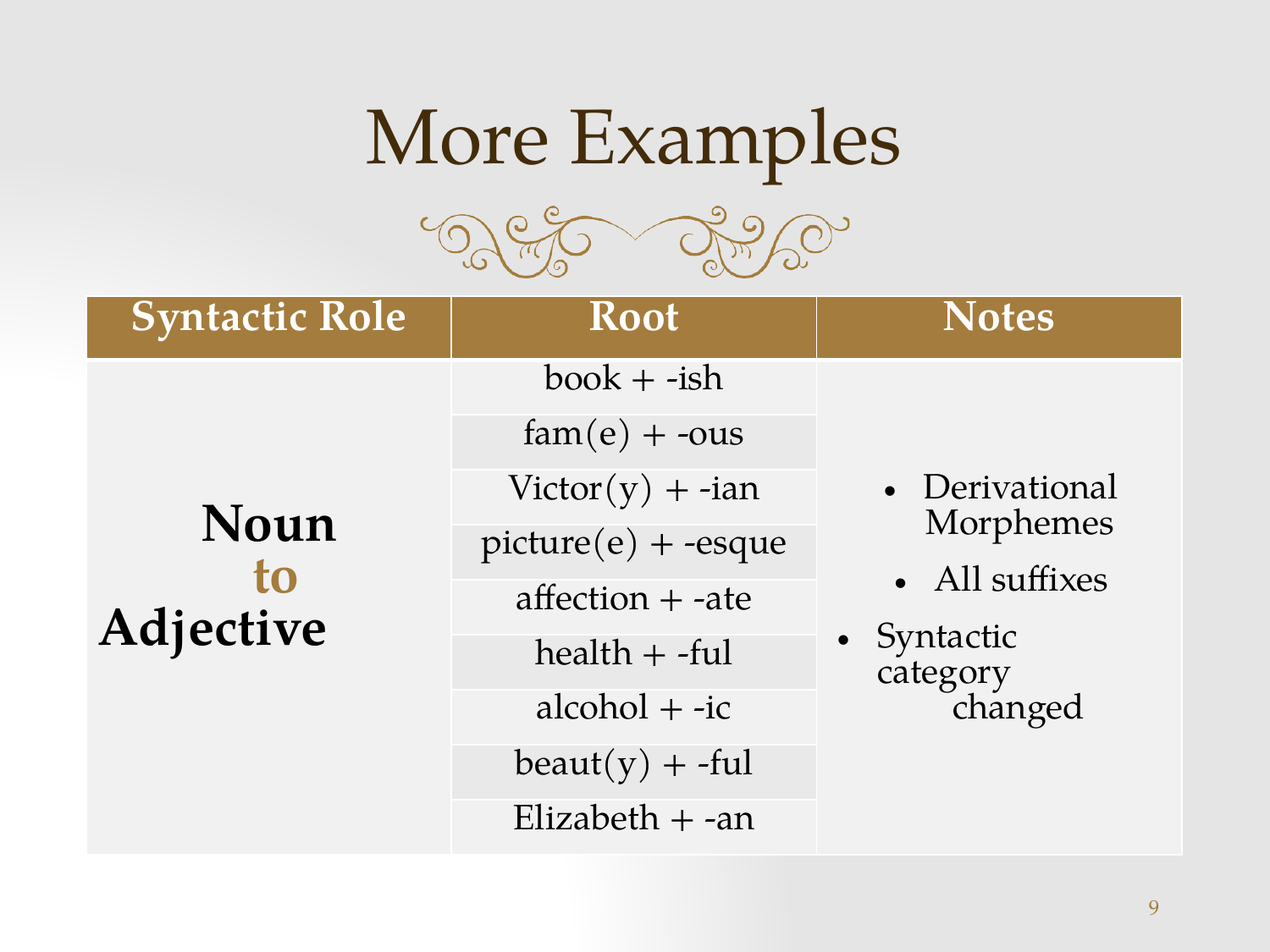

# More Examples
| Syntactic Role | Root | Notes |
| --- | --- | --- |
| Noun to Adjective | book + -ish | Derivational Morphemes All suffixes Syntactic category changed |
|  | fam(e) + -ous |  |
|  | Victor(y) + -ian |  |
|  | picture(e) + -esque |  |
|  | affection + -ate |  |
|  | health + -ful |  |
|  | alcohol + -ic |  |
|  | beaut(y) + -ful |  |
|  | Elizabeth + -an |  |
9